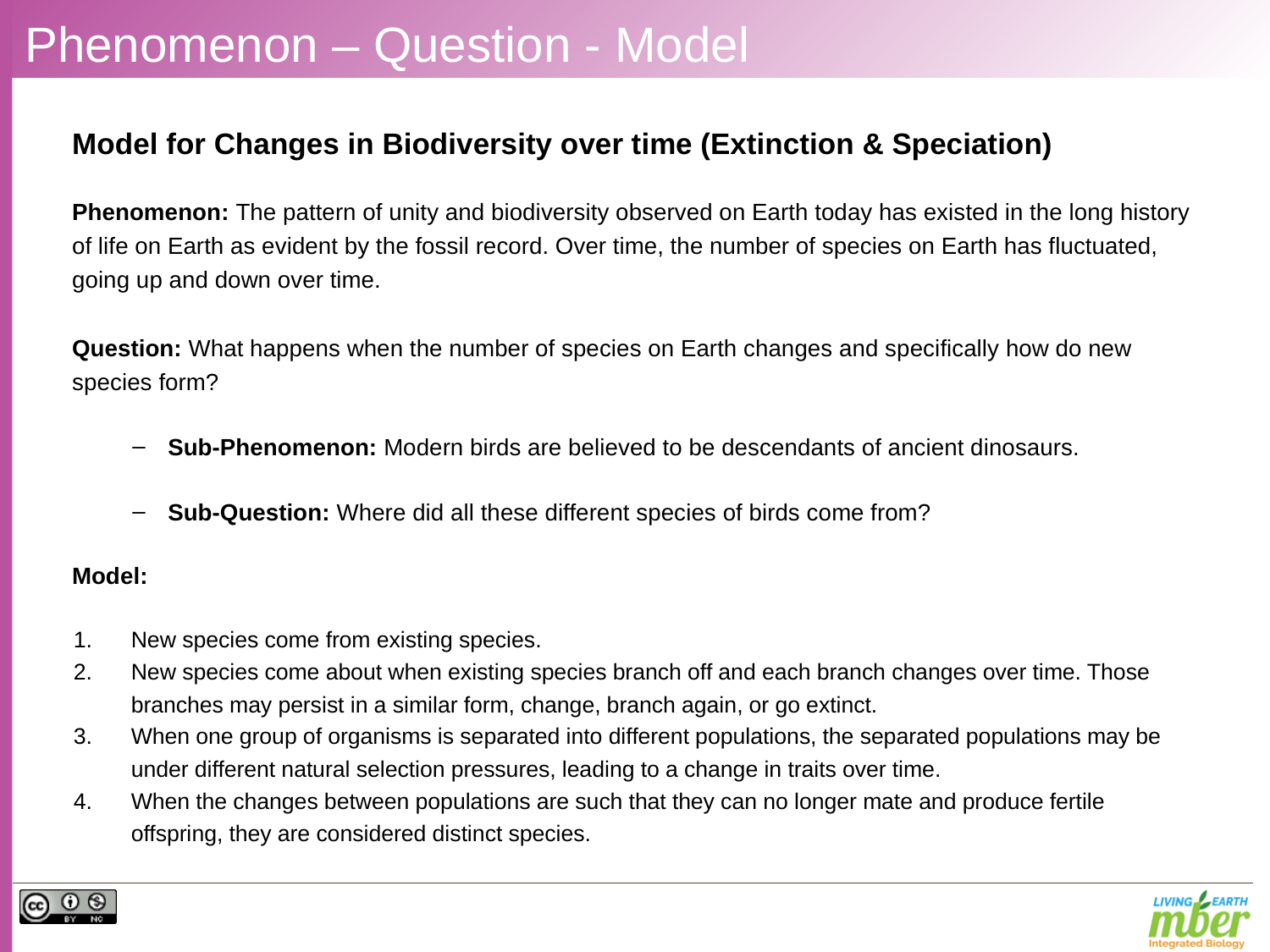

# Phenomenon – Question - Model
Model for Changes in Biodiversity over time (Extinction & Speciation)

Phenomenon: The pattern of unity and biodiversity observed on Earth today has existed in the long history of life on Earth as evident by the fossil record. Over time, the number of species on Earth has fluctuated, going up and down over time.

Question: What happens when the number of species on Earth changes and specifically how do new species form?

Sub-Phenomenon: Modern birds are believed to be descendants of ancient dinosaurs.

Sub-Question: Where did all these different species of birds come from?

Model:

New species come from existing species.
New species come about when existing species branch off and each branch changes over time. Those branches may persist in a similar form, change, branch again, or go extinct.
When one group of organisms is separated into different populations, the separated populations may be under different natural selection pressures, leading to a change in traits over time.
When the changes between populations are such that they can no longer mate and produce fertile offspring, they are considered distinct species.